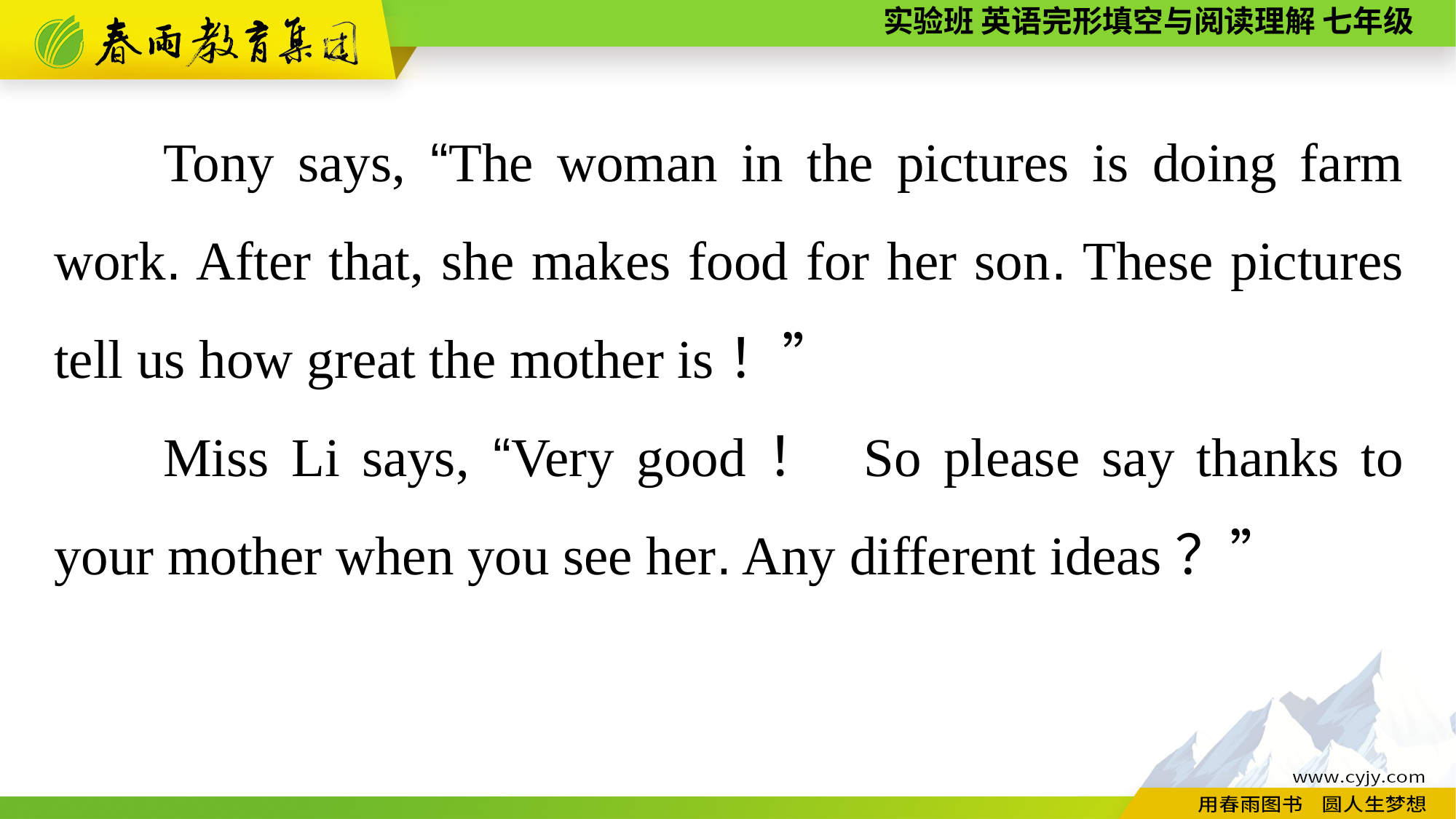

Tony says, “The woman in the pictures is doing farm work. After that, she makes food for her son. These pictures tell us how great the mother is！”
Miss Li says, “Very good！ So please say thanks to your mother when you see her. Any different ideas？”